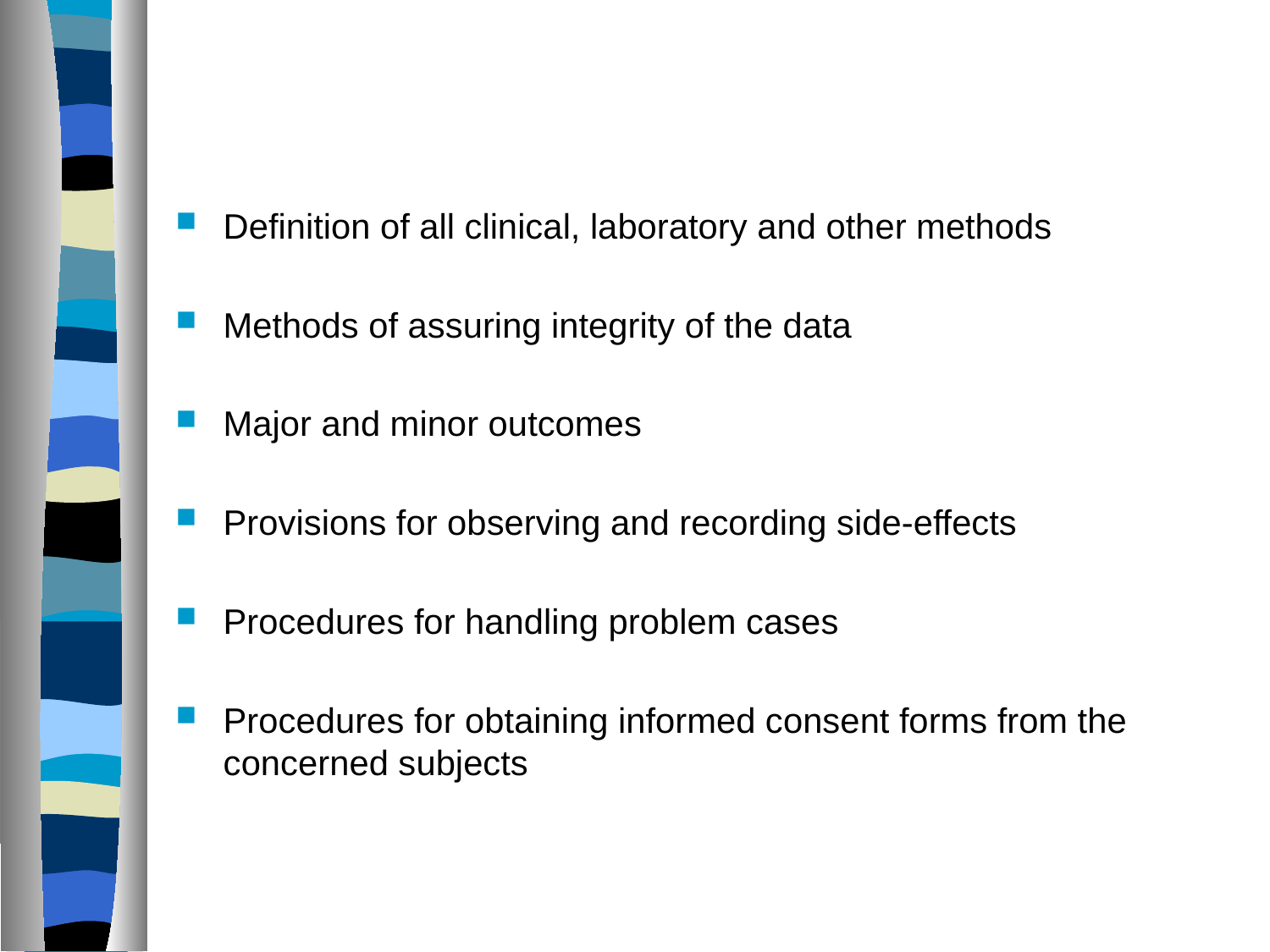

#

Definition of all clinical, laboratory and other methods

Methods of assuring integrity of the data

Major and minor outcomes

Provisions for observing and recording side-effects

Procedures for handling problem cases

Procedures for obtaining informed consent forms from the concerned subjects